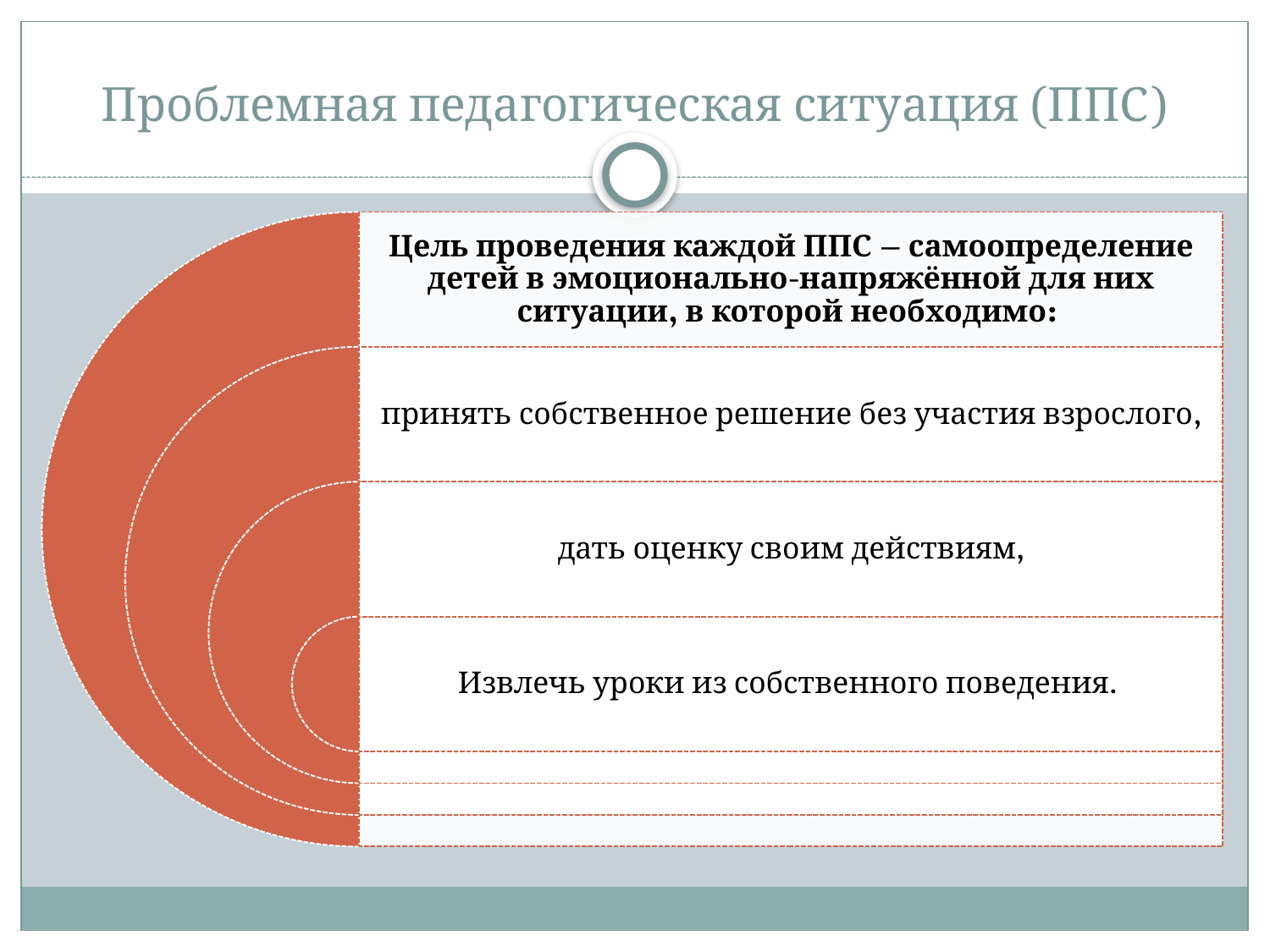

# Проблемная педагогическая ситуация (ППС)
Цель проведения каждой ППС – самоопределение детей в эмоционально-напряжённой для них ситуации, в которой необходимо:
принять собственное решение без участия взрослого,
дать оценку своим действиям,
Извлечь уроки из собственного поведения.